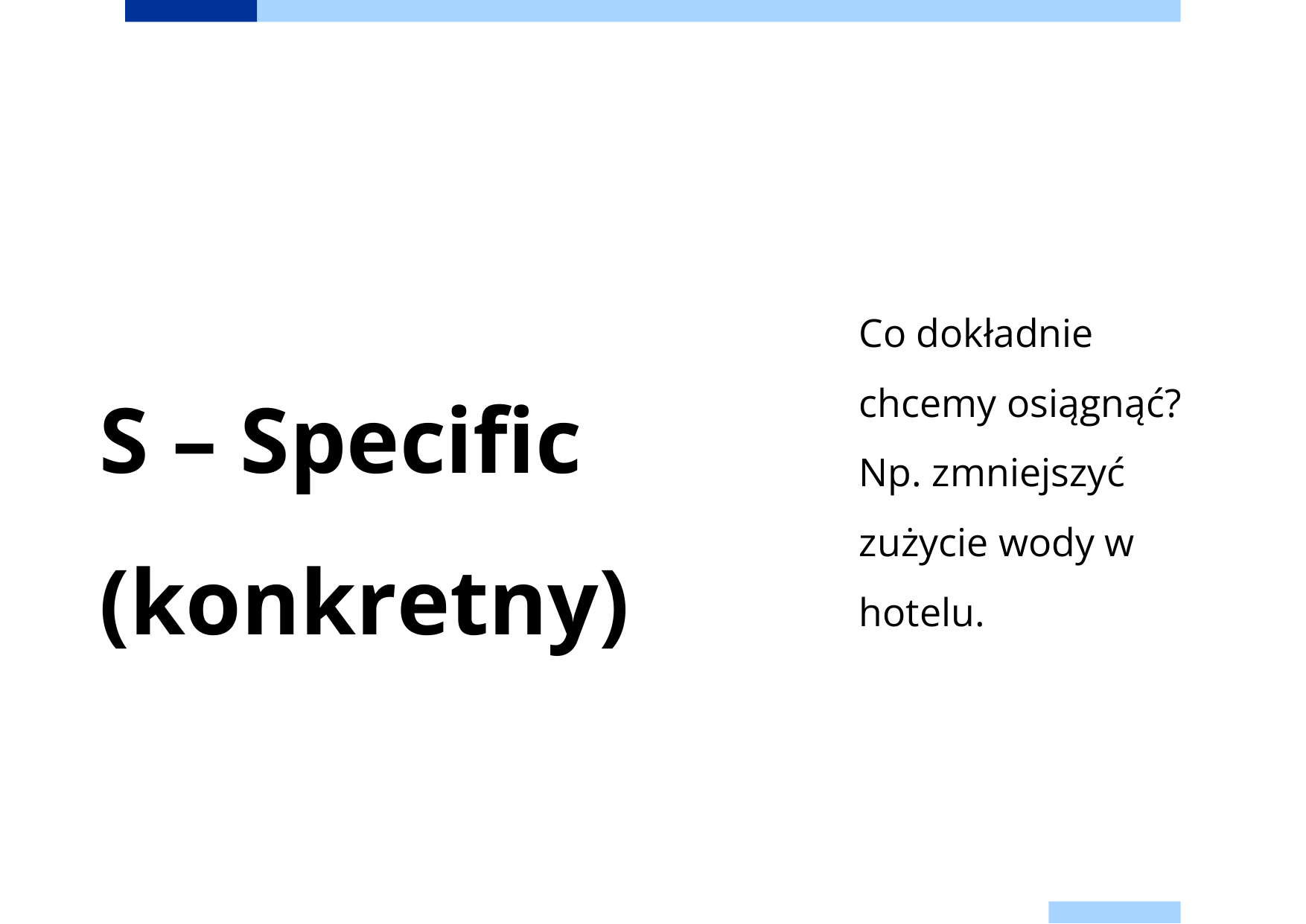

# S – Specific (konkretny)
Co dokładnie chcemy osiągnąć? Np. zmniejszyć zużycie wody w hotelu.